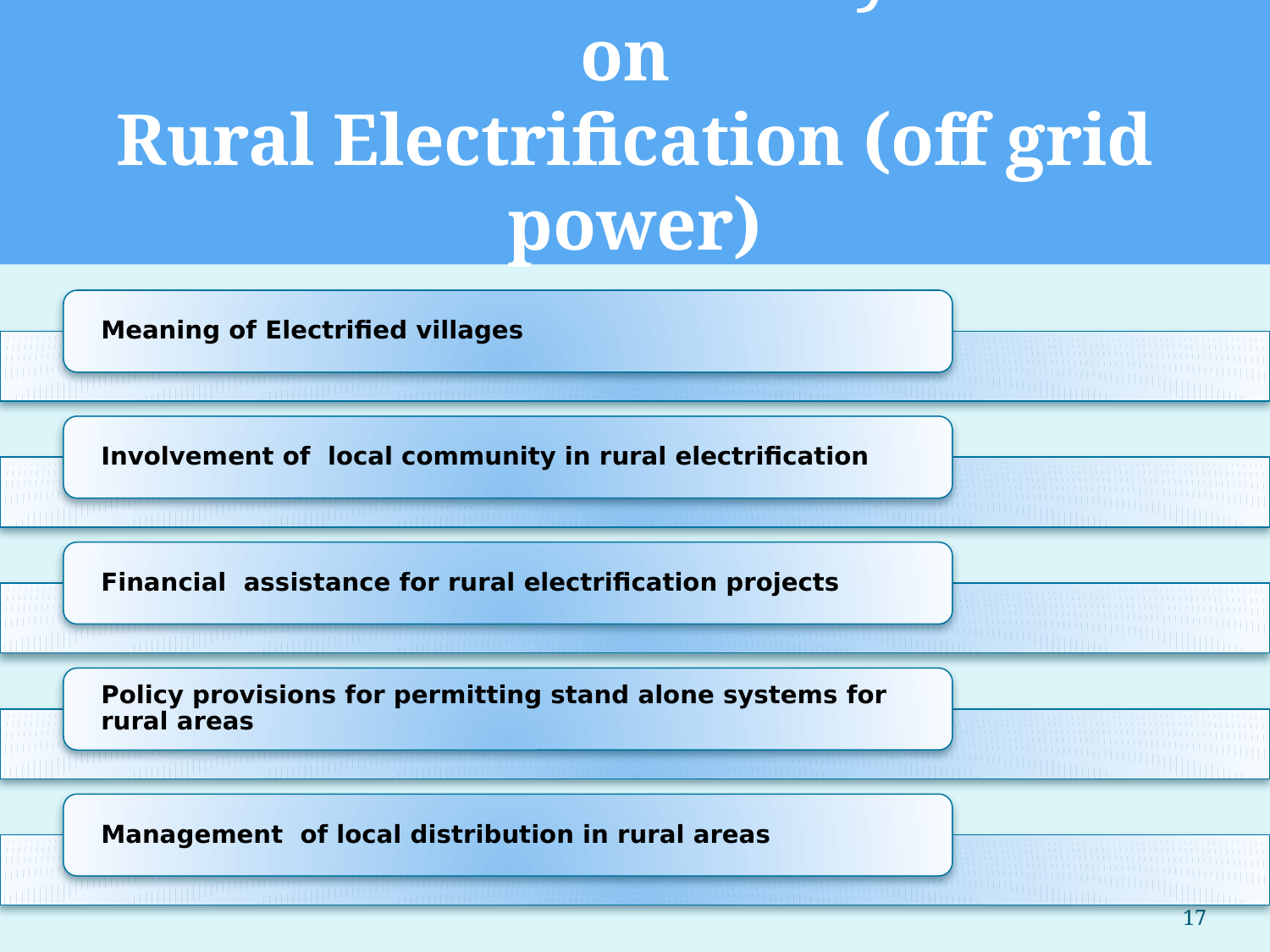

National Policy
on
Rural Electrification (off grid power)
Meaning of Electrified villages
Involvement of  local community in rural electrification
Financial  assistance for rural electrification projects
Policy provisions for permitting stand alone systems for rural areas
Management  of local distribution in rural areas
17